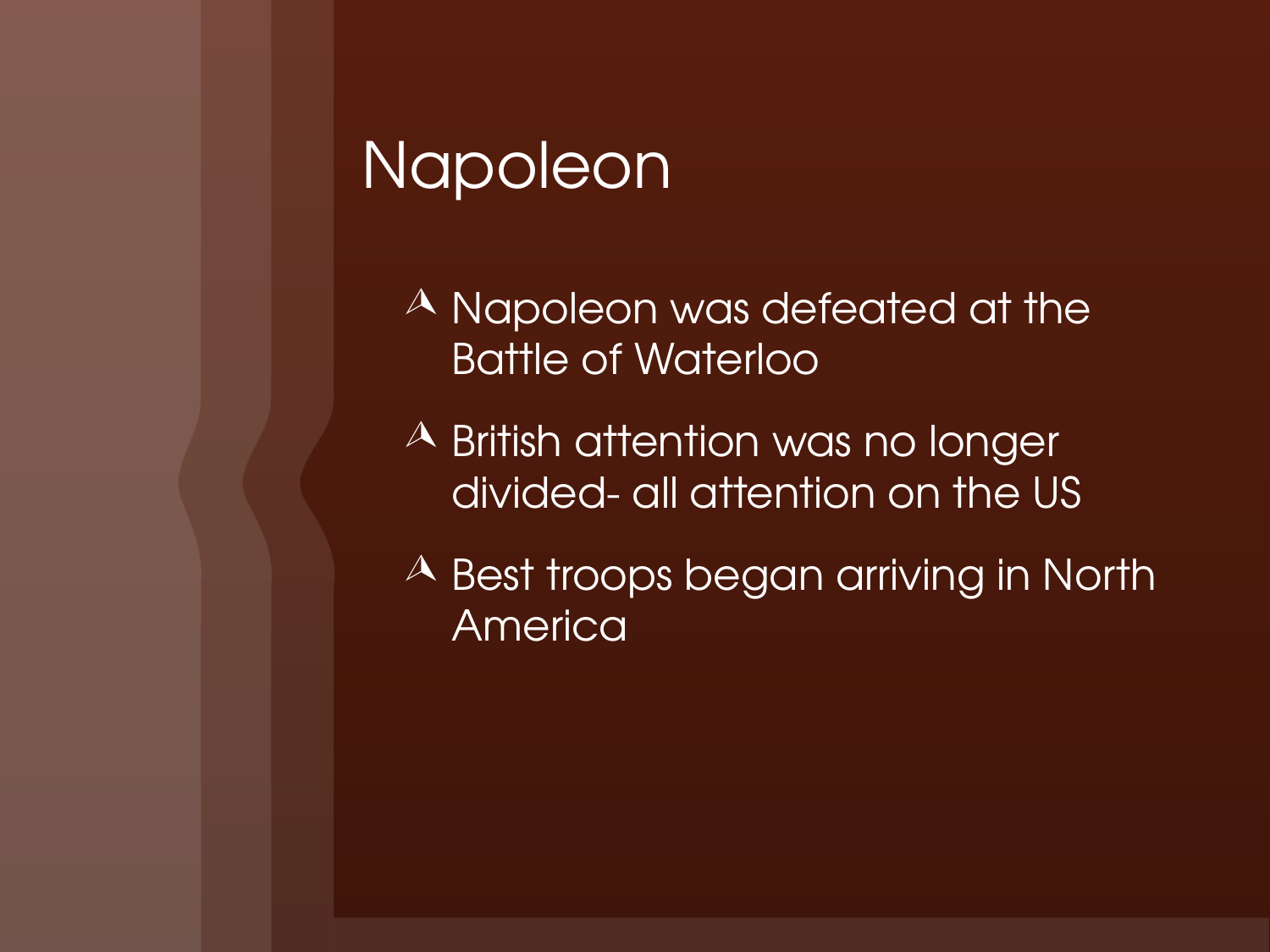

# Napoleon
Napoleon was defeated at the Battle of Waterloo
British attention was no longer divided- all attention on the US
Best troops began arriving in North America